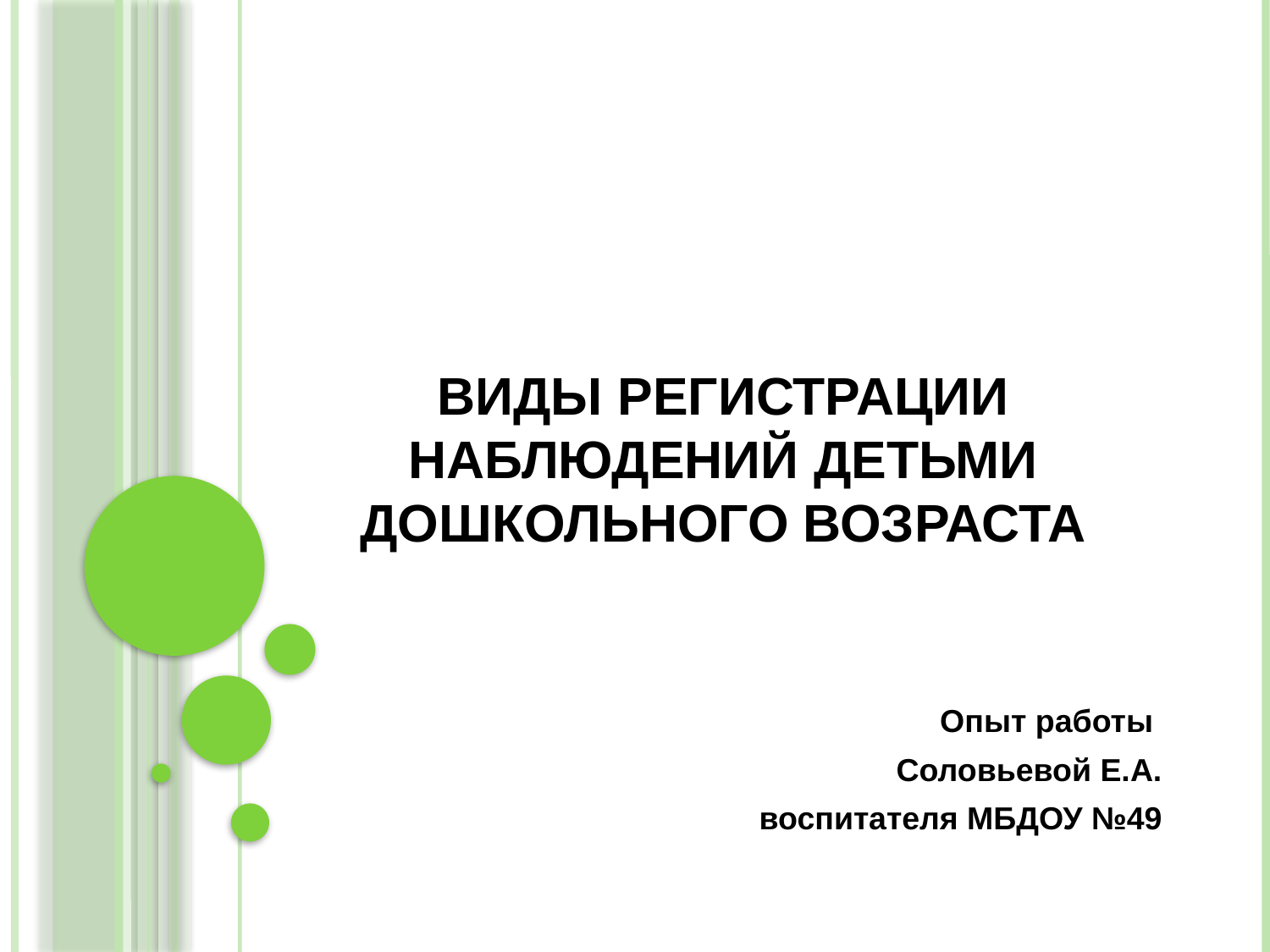

# Виды регистрации наблюдений детьми дошкольного возраста
Опыт работы
Соловьевой Е.А.
воспитателя МБДОУ №49